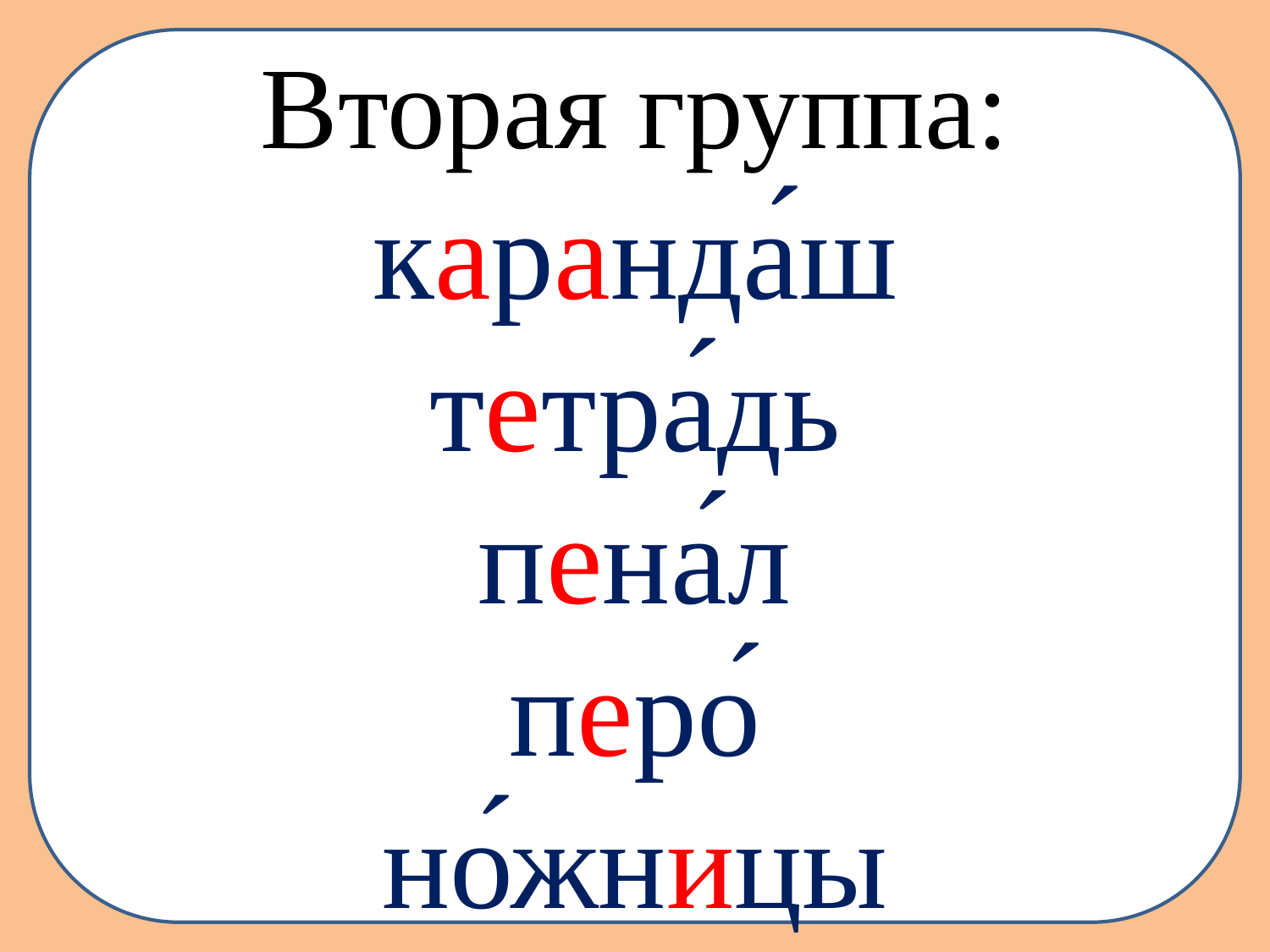

Вторая группа:
каранда́ш
тетра́дь
пена́л
перо́
но́жницы